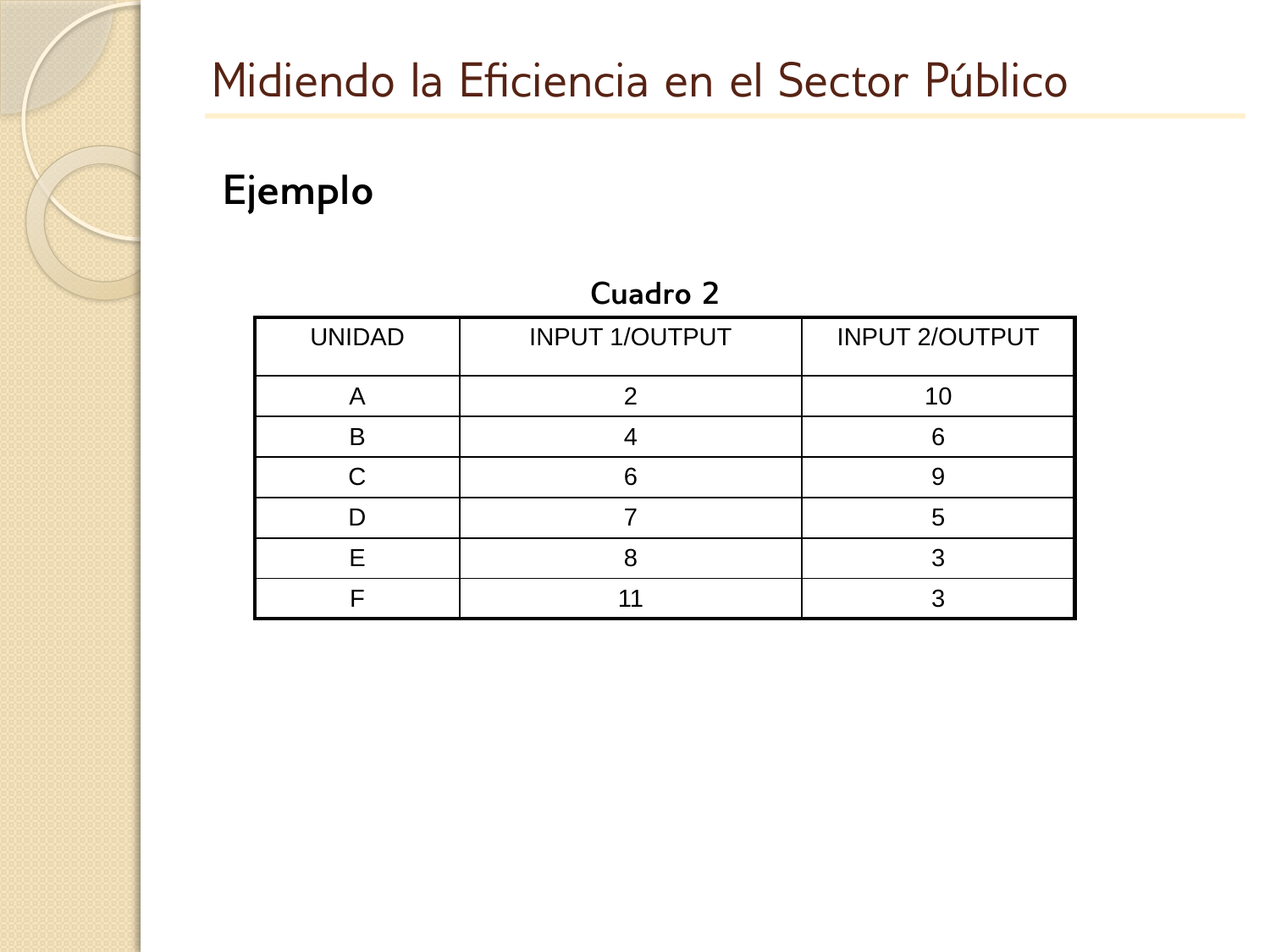

# Midiendo la Eficiencia en el Sector Público
Ejemplo
Cuadro 2
| UNIDAD | INPUT 1/OUTPUT | INPUT 2/OUTPUT |
| --- | --- | --- |
| A | 2 | 10 |
| B | 4 | 6 |
| C | 6 | 9 |
| D | 7 | 5 |
| E | 8 | 3 |
| F | 11 | 3 |